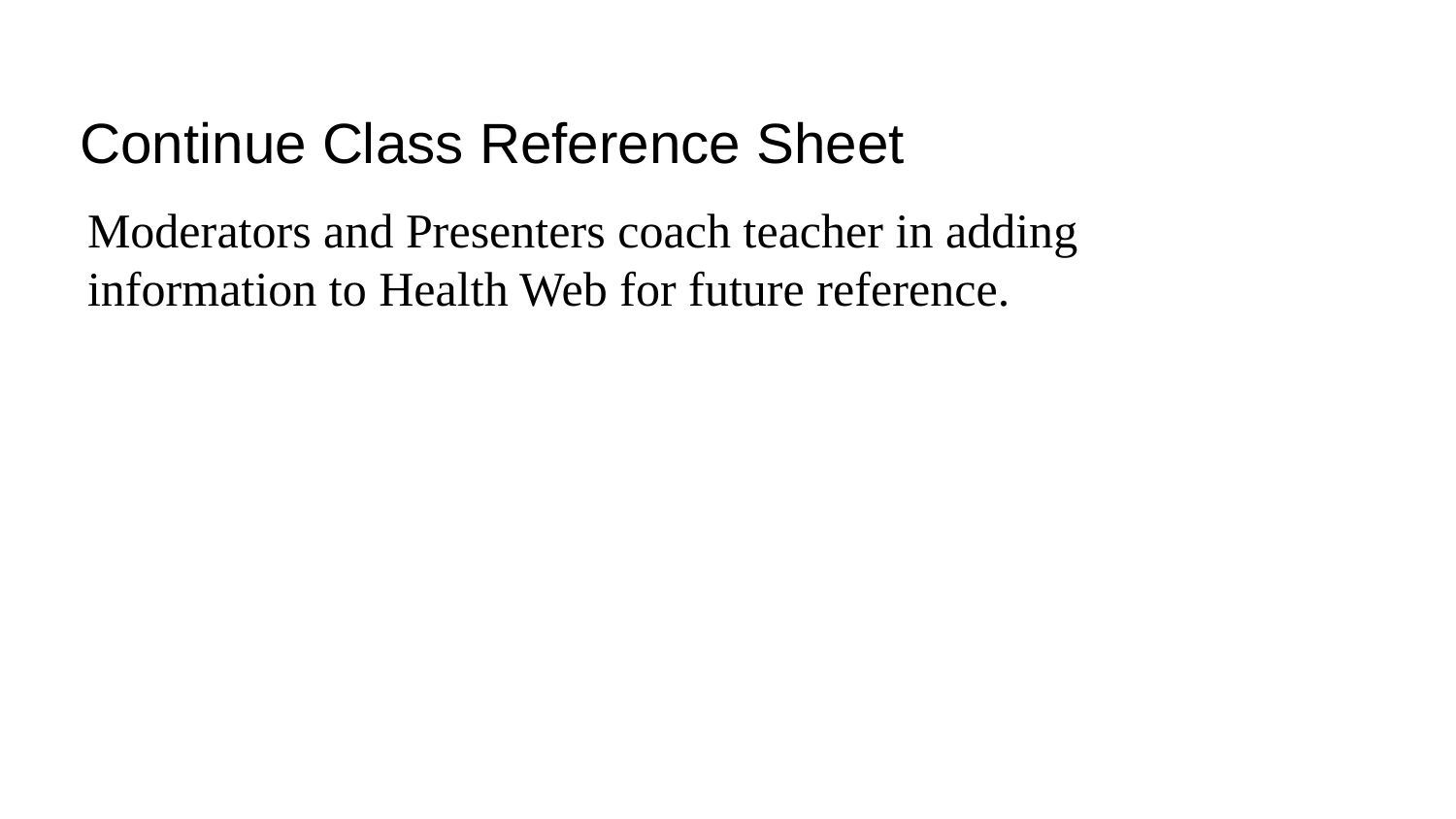

# Continue Class Reference Sheet
Moderators and Presenters coach teacher in adding information to Health Web for future reference.